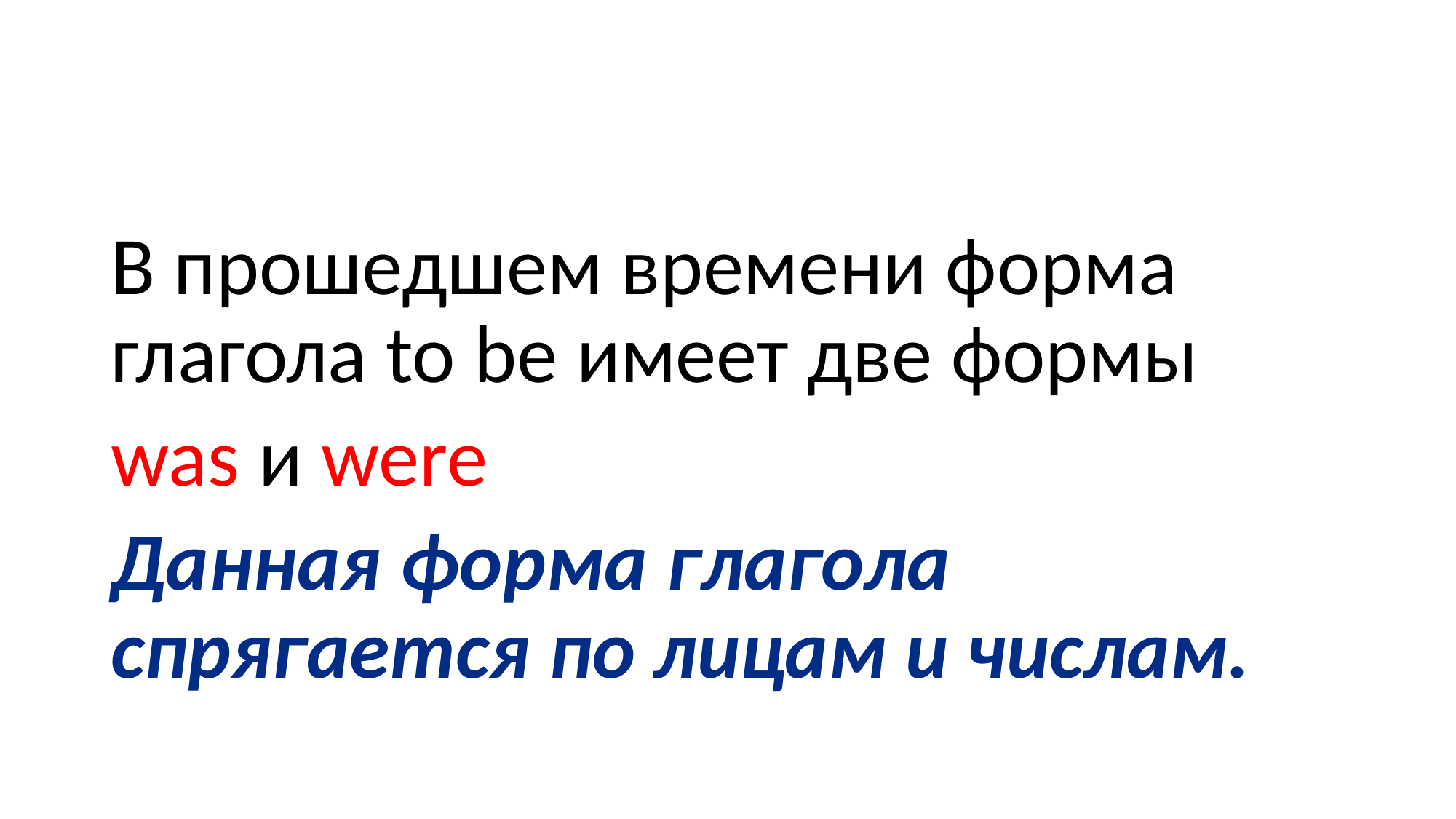

#
В прошедшем времени форма глагола to be имеет две формы
was и were
Данная форма глагола спрягается по лицам и числам.